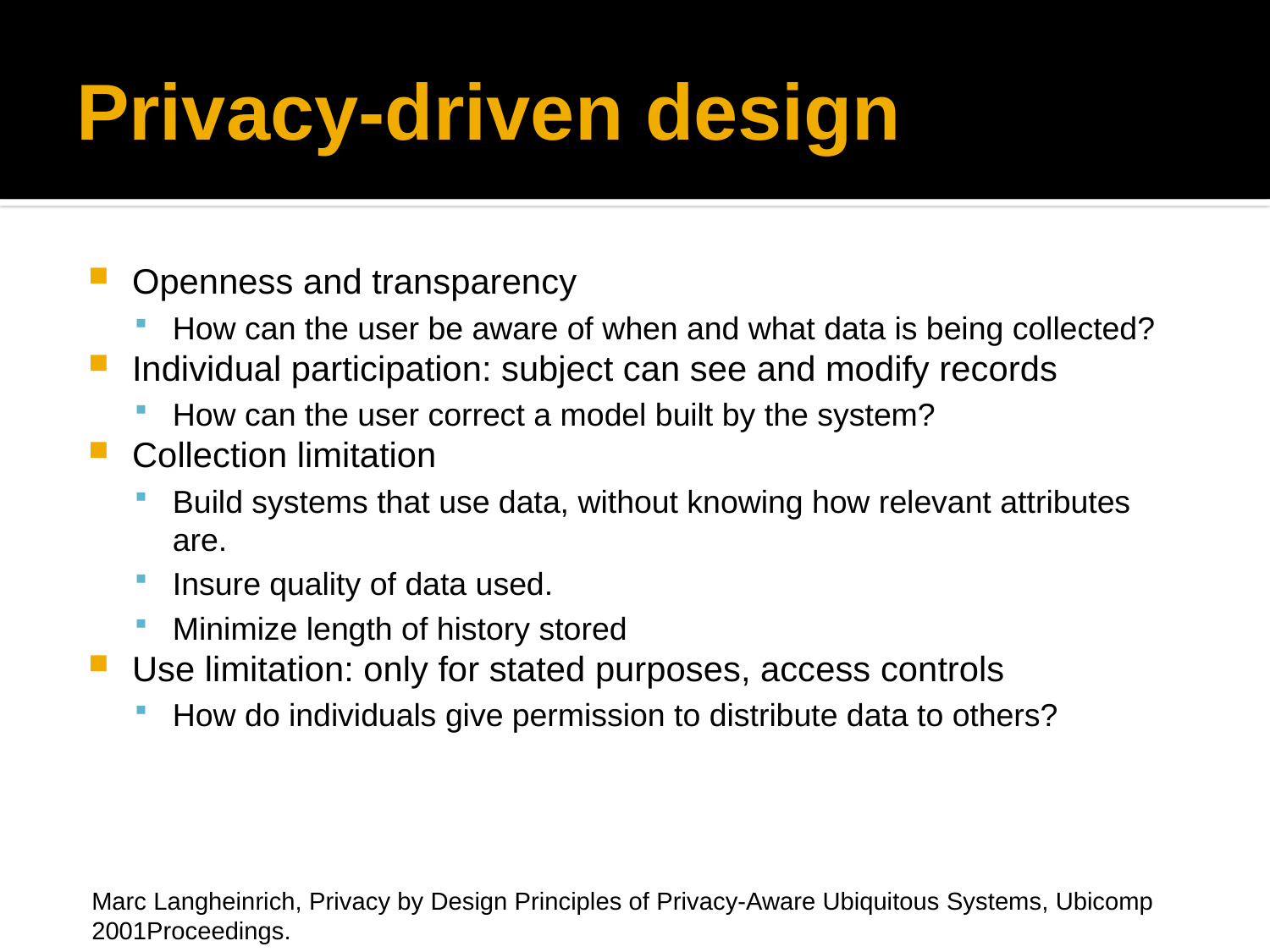

# Privacy-driven design
Openness and transparency
How can the user be aware of when and what data is being collected?
Individual participation: subject can see and modify records
How can the user correct a model built by the system?
Collection limitation
Build systems that use data, without knowing how relevant attributes are.
Insure quality of data used.
Minimize length of history stored
Use limitation: only for stated purposes, access controls
How do individuals give permission to distribute data to others?
Marc Langheinrich, Privacy by Design Principles of Privacy-Aware Ubiquitous Systems, Ubicomp 2001Proceedings.